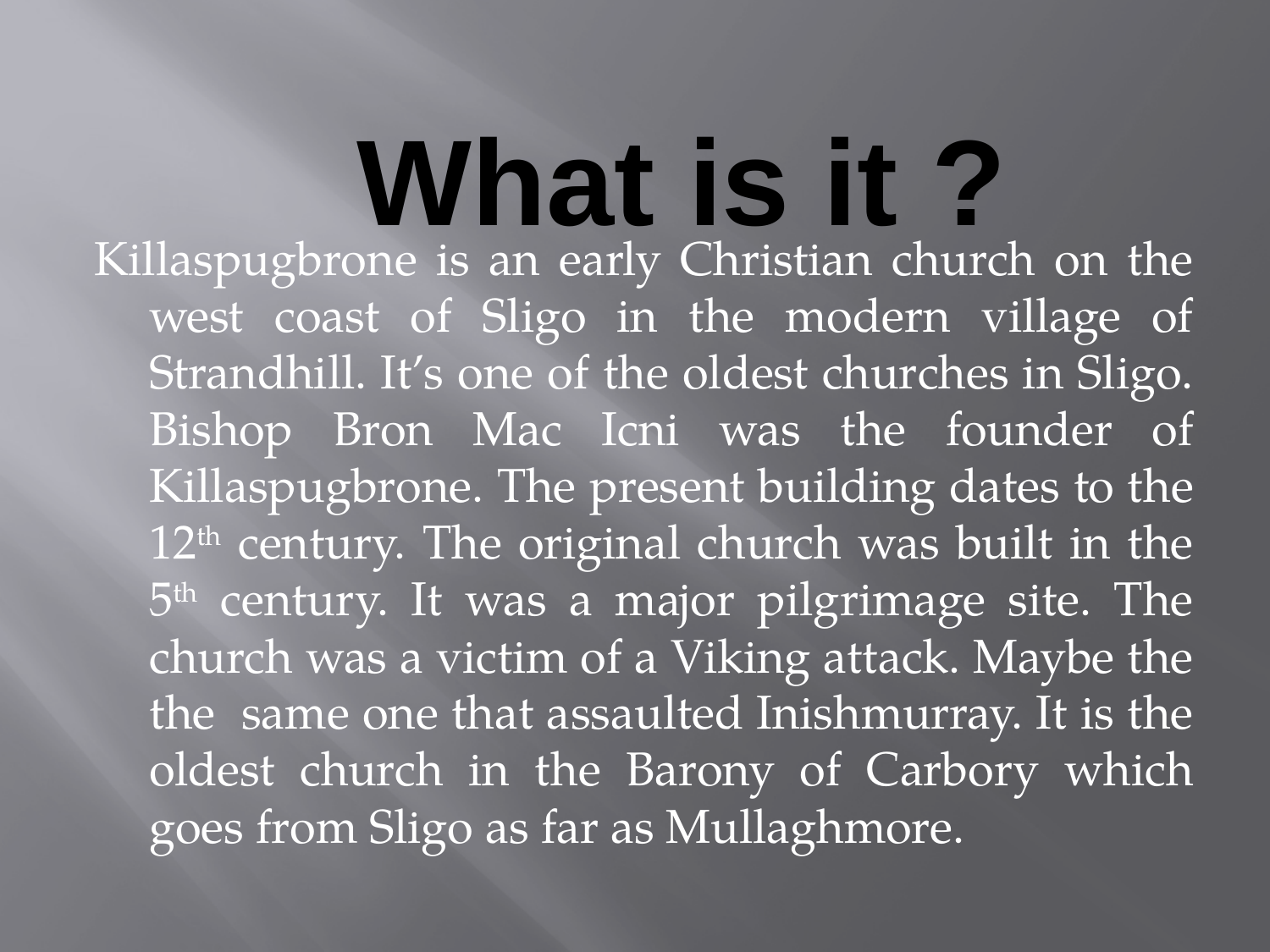

# What is it ?
Killaspugbrone is an early Christian church on the west coast of Sligo in the modern village of Strandhill. It’s one of the oldest churches in Sligo. Bishop Bron Mac Icni was the founder of Killaspugbrone. The present building dates to the 12th century. The original church was built in the 5th century. It was a major pilgrimage site. The church was a victim of a Viking attack. Maybe the the  same one that assaulted Inishmurray. It is the oldest church in the Barony of Carbory which goes from Sligo as far as Mullaghmore.